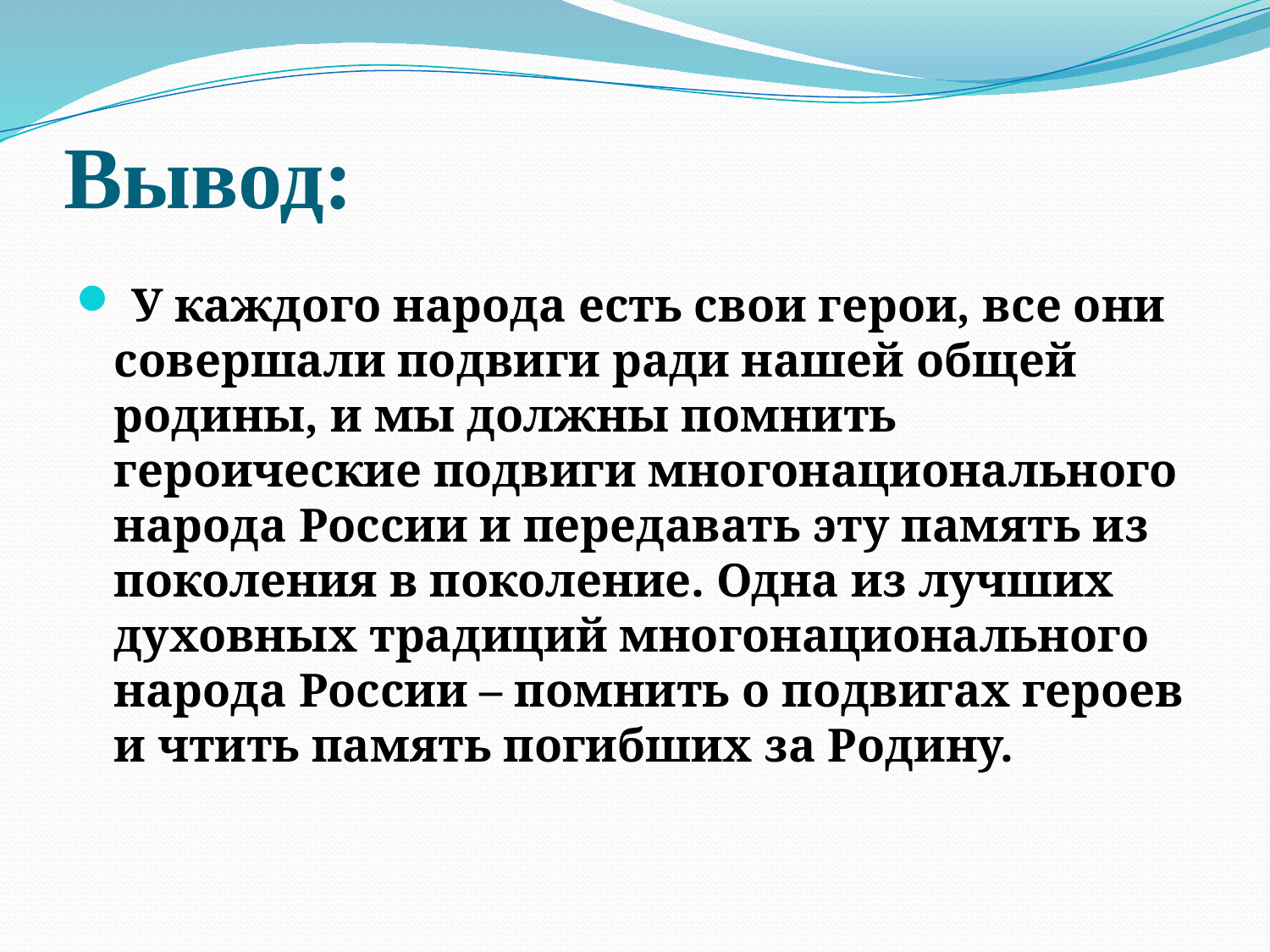

# Вывод:

 У каждого народа есть свои герои, все они совершали подвиги ради нашей общей родины, и мы должны помнить героические подвиги многонационального народа России и передавать эту память из поколения в поколение. Одна из лучших духовных традиций многонационального народа России – помнить о подвигах героев и чтить память погибших за Родину.